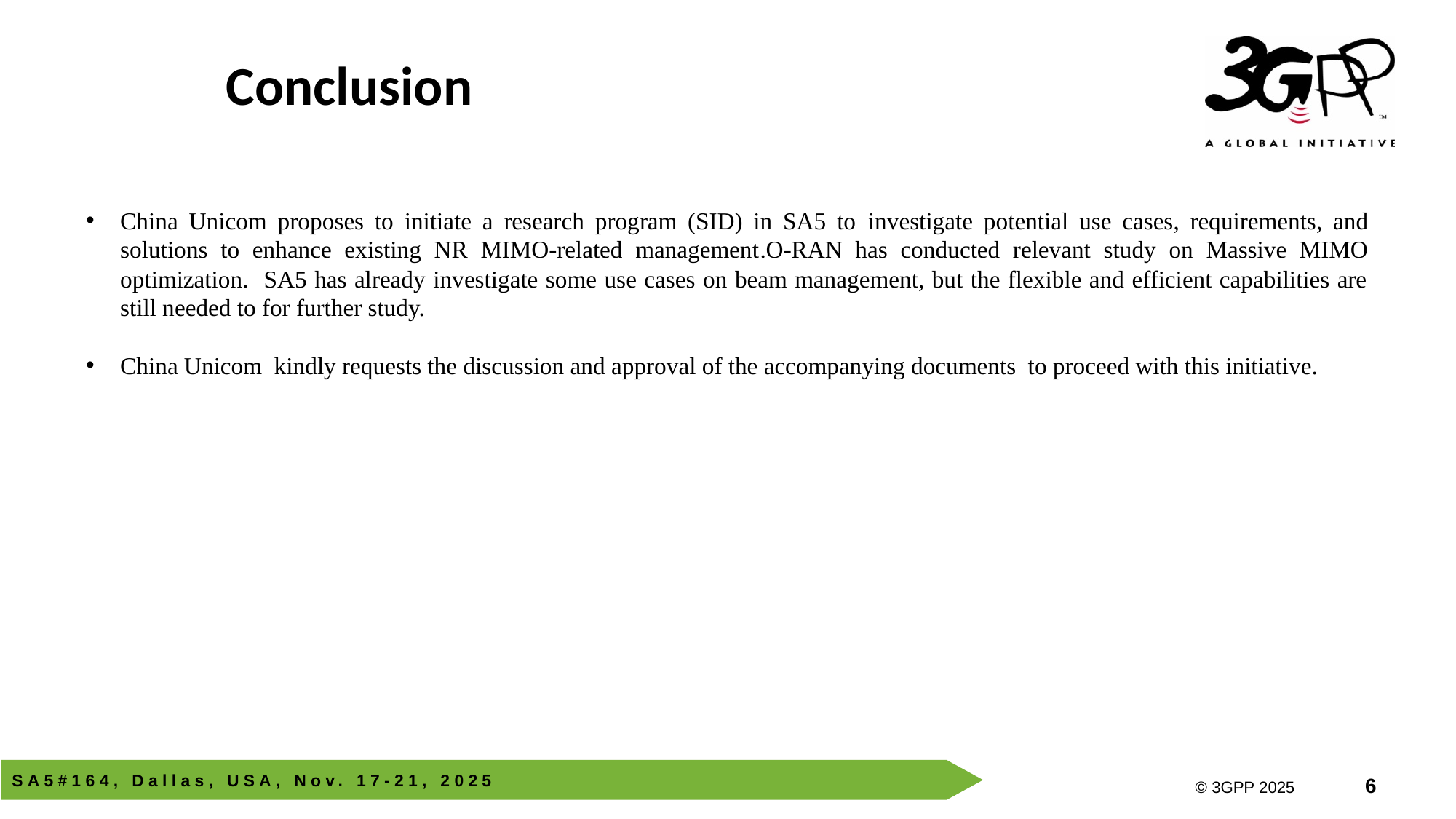

Conclusion

China Unicom proposes to initiate a research program (SID) in SA5 to investigate potential use cases, requirements, and solutions to enhance existing NR MIMO-related management.O-RAN has conducted relevant study on Massive MIMO optimization.  SA5 has already investigate some use cases on beam management, but the flexible and efficient capabilities are still needed to for further study.

China Unicom  kindly requests the discussion and approval of the accompanying documents  to proceed with this initiative.